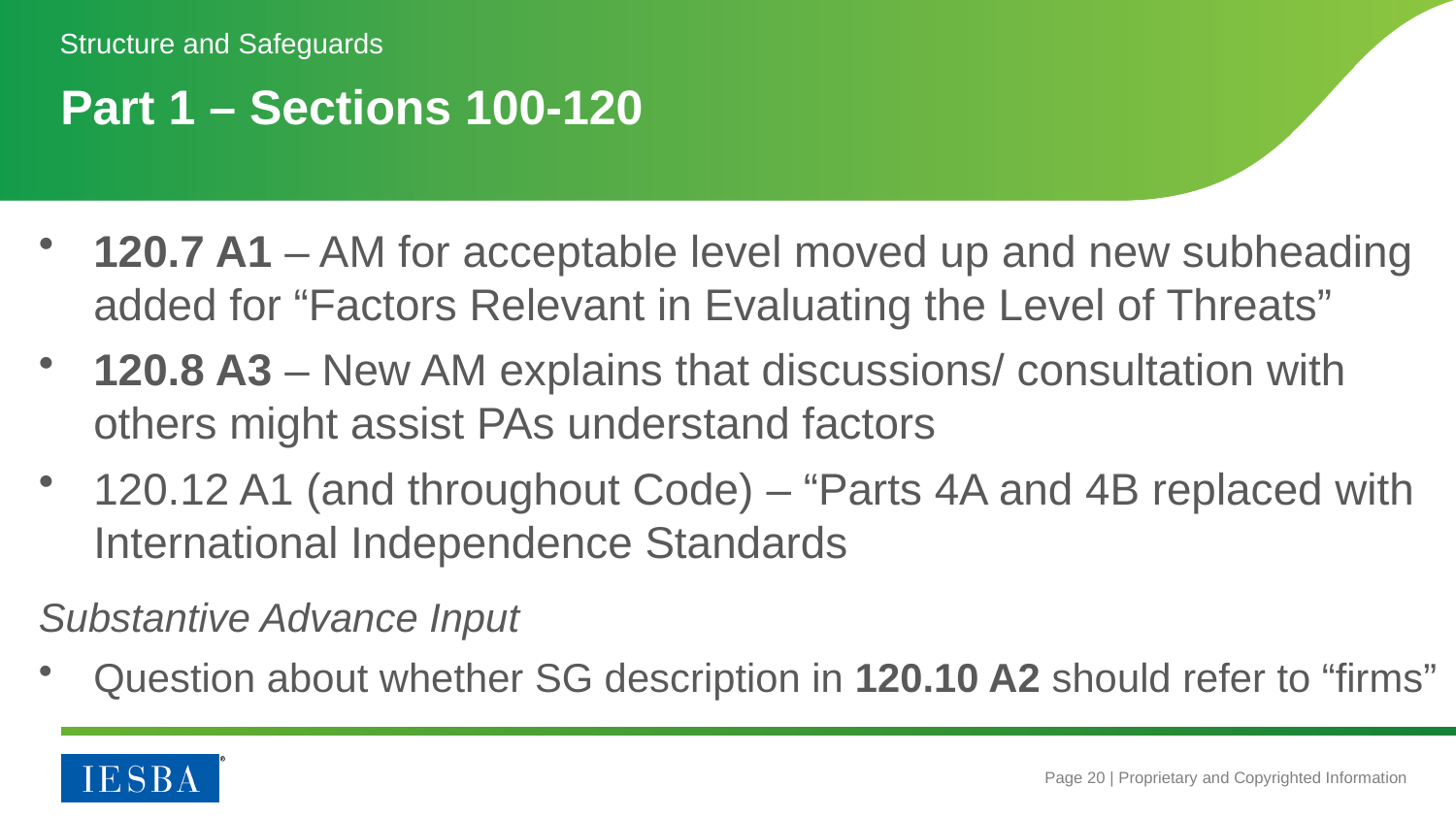

Structure and Safeguards
# Part 1 – Sections 100-120
120.7 A1 – AM for acceptable level moved up and new subheading added for “Factors Relevant in Evaluating the Level of Threats”
120.8 A3 – New AM explains that discussions/ consultation with others might assist PAs understand factors
120.12 A1 (and throughout Code) – “Parts 4A and 4B replaced with International Independence Standards
Substantive Advance Input
Question about whether SG description in 120.10 A2 should refer to “firms”